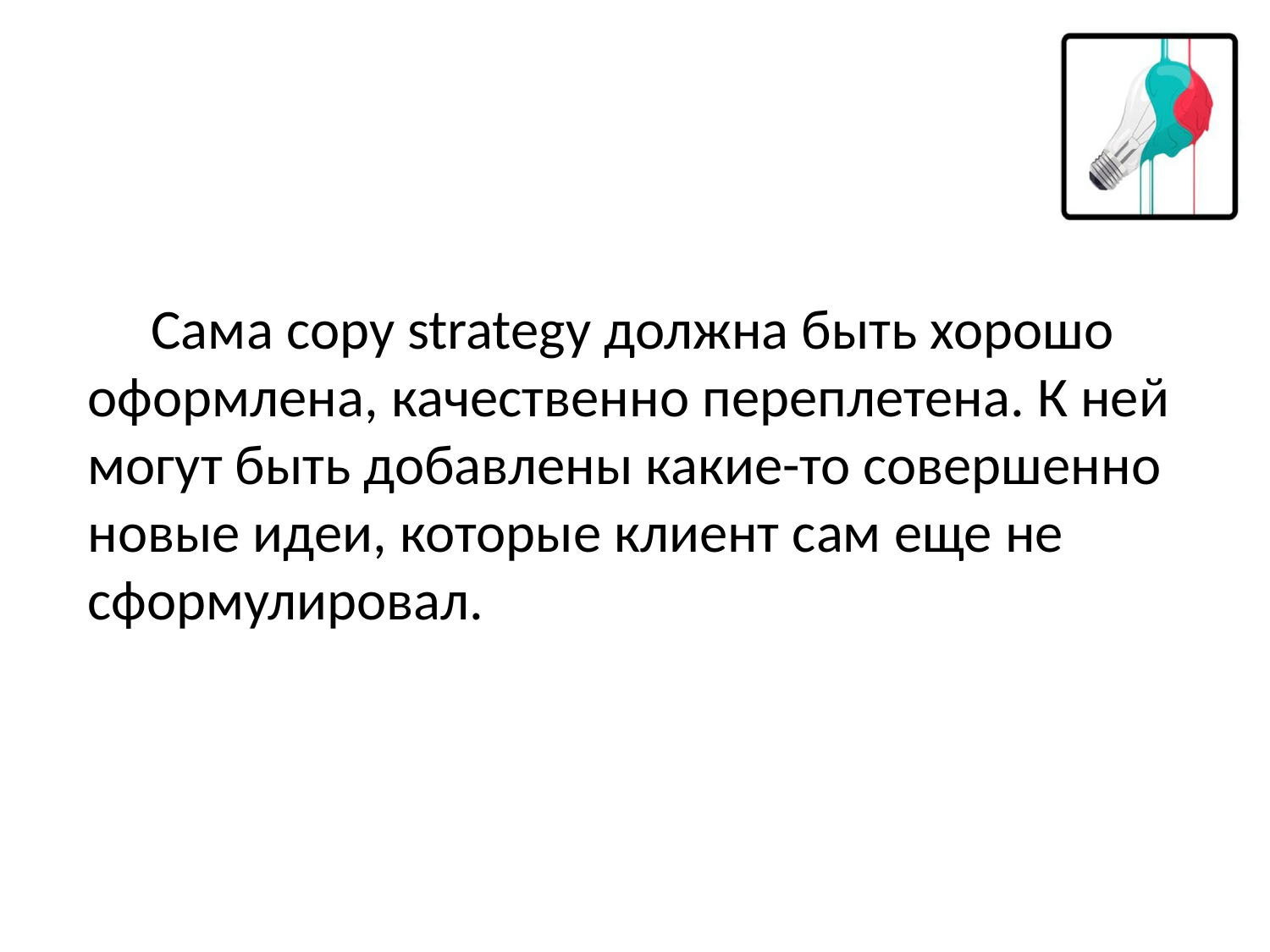

Сама copy strategy должна быть хорошо оформлена, качественно переплетена. К ней могут быть добавлены какие-то совершенно новые идеи, которые клиент сам еще не сформулировал.